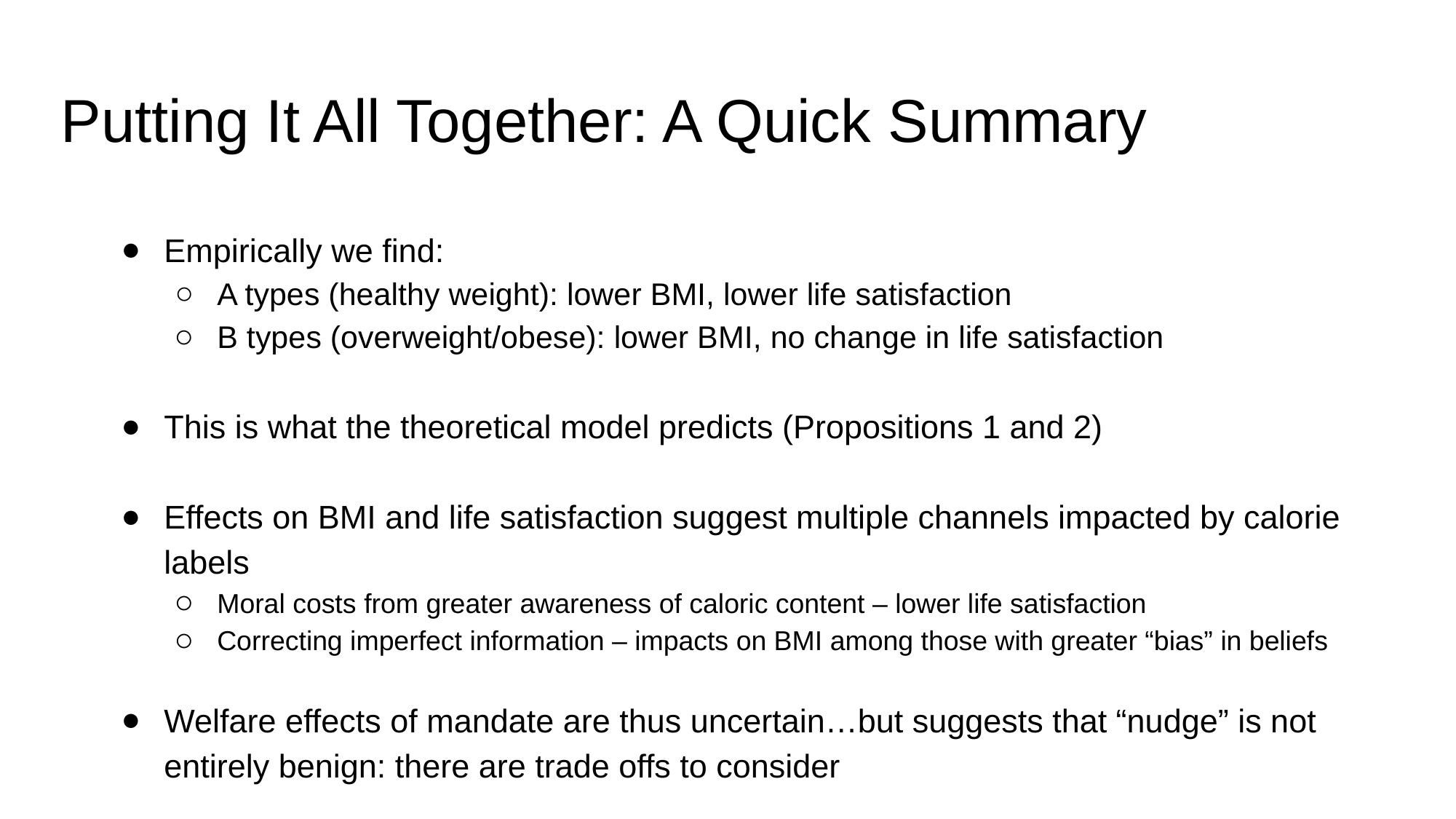

# Putting It All Together: A Quick Summary
Empirically we find:
A types (healthy weight): lower BMI, lower life satisfaction
B types (overweight/obese): lower BMI, no change in life satisfaction
This is what the theoretical model predicts (Propositions 1 and 2)
Effects on BMI and life satisfaction suggest multiple channels impacted by calorie labels
Moral costs from greater awareness of caloric content – lower life satisfaction
Correcting imperfect information – impacts on BMI among those with greater “bias” in beliefs
Welfare effects of mandate are thus uncertain…but suggests that “nudge” is not entirely benign: there are trade offs to consider